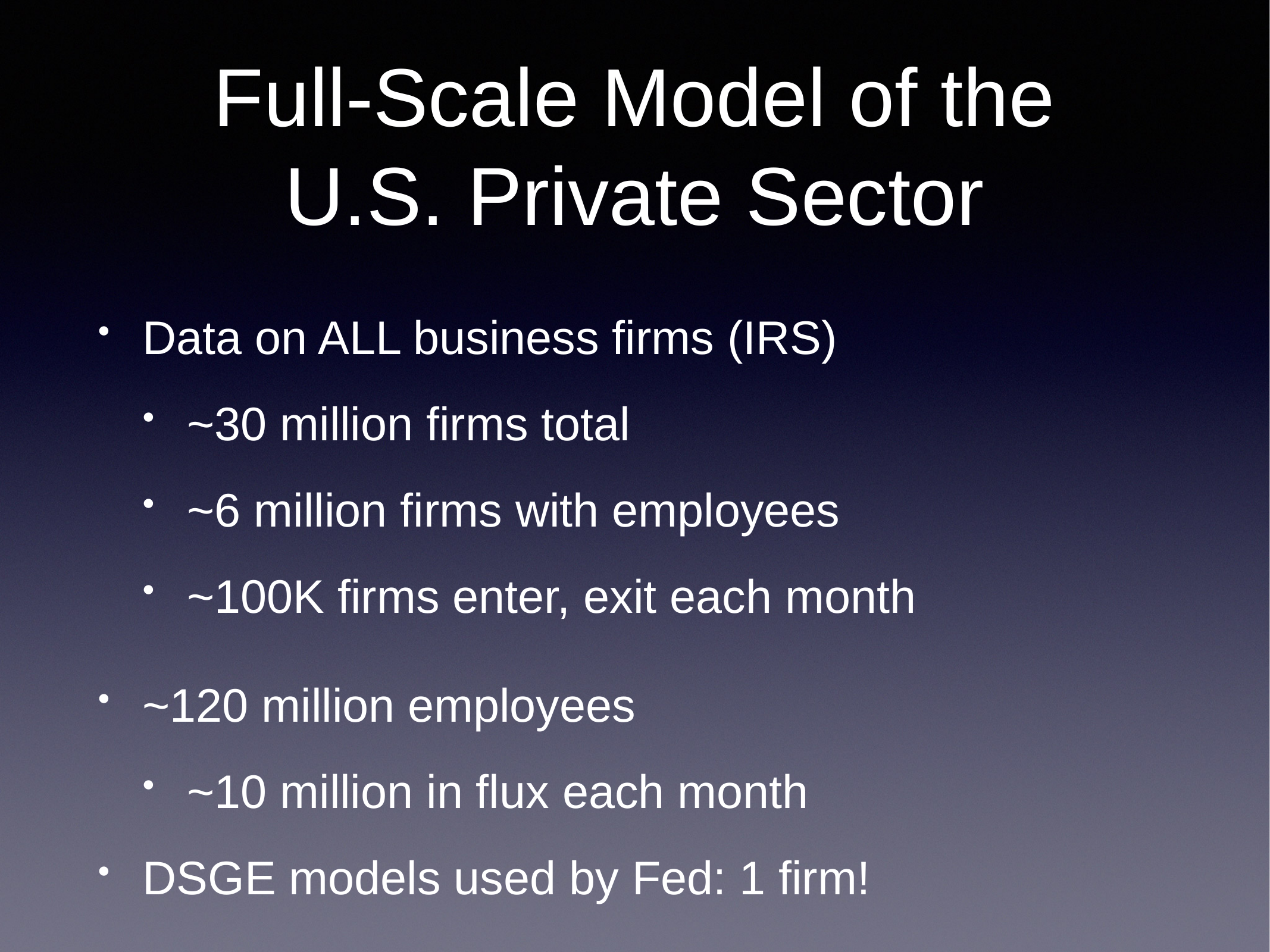

# Full-Scale Model of the
U.S. Private Sector
Data on ALL business firms (IRS)
~30 million firms total
~6 million firms with employees
~100K firms enter, exit each month
~120 million employees
~10 million in flux each month
DSGE models used by Fed: 1 firm!